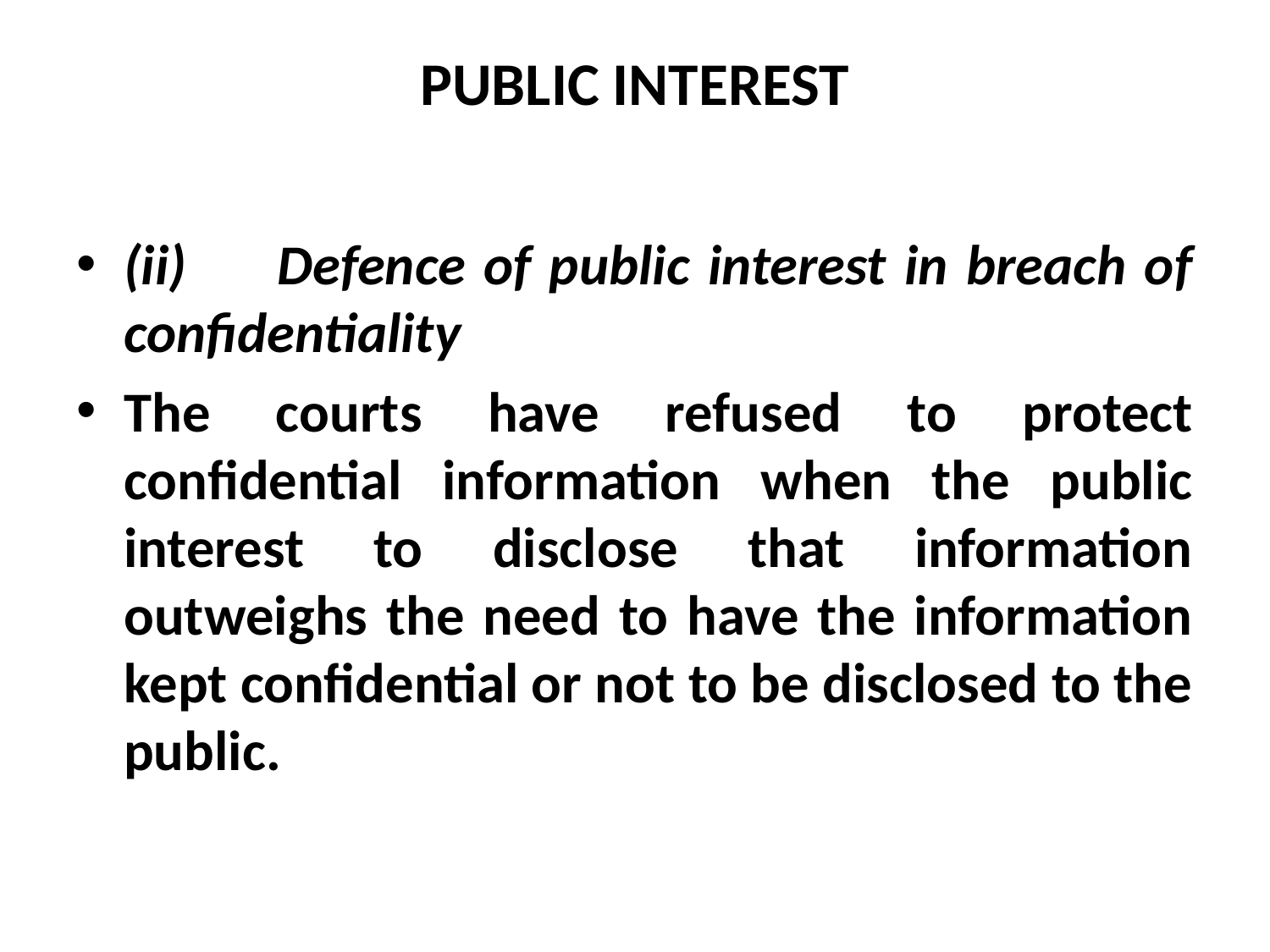

# PUBLIC INTEREST
(ii)     Defence of public interest in breach of confidentiality
The courts have refused to protect confidential information when the public interest to disclose that information outweighs the need to have the information kept confidential or not to be disclosed to the public.